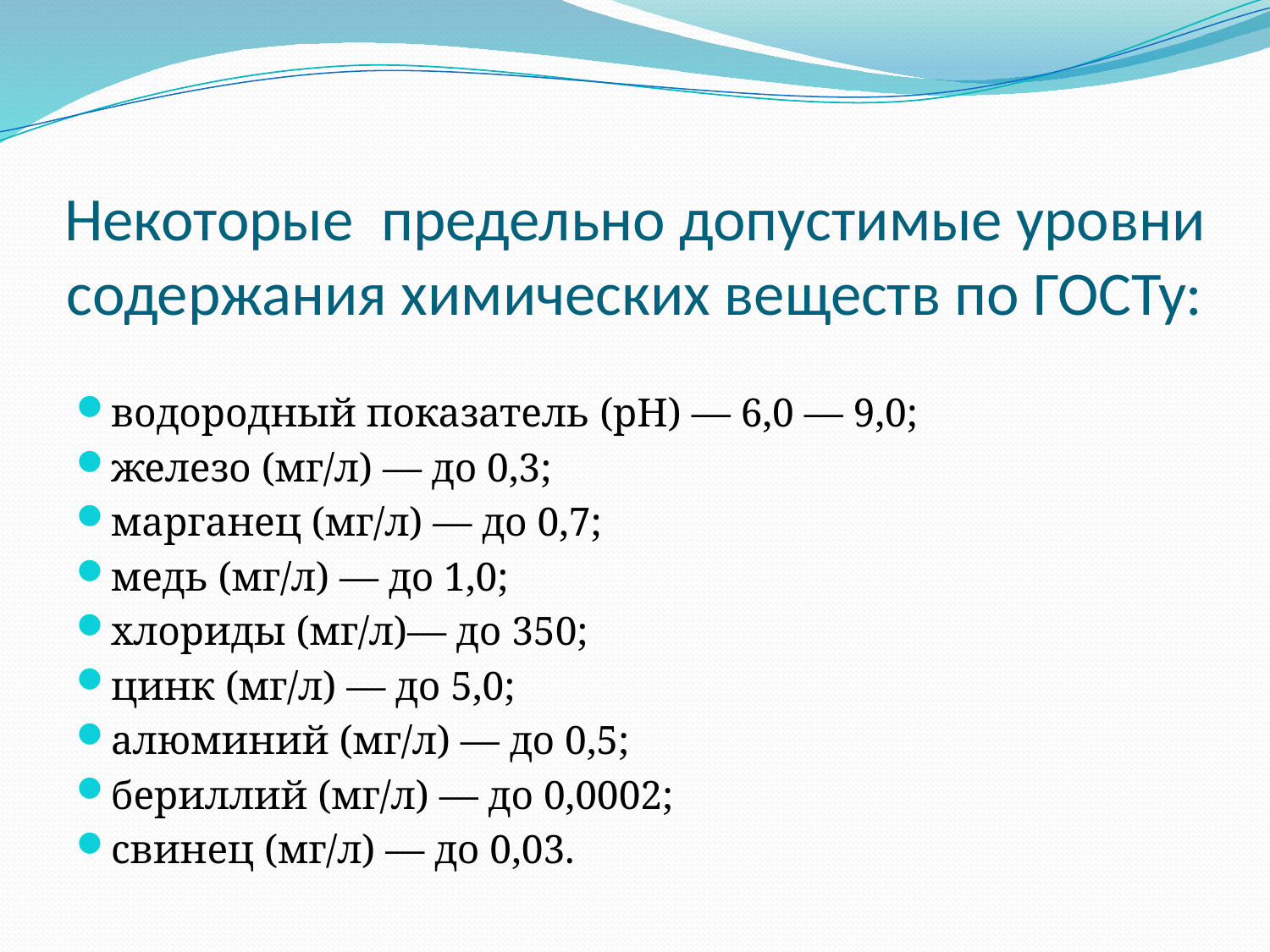

# Некоторые  предельно допустимые уровни содержания химических веществ по ГОСТу:

водородный показатель (рН) — 6,0 — 9,0;
железо (мг/л) — до 0,3;
марганец (мг/л) — до 0,7;
медь (мг/л) — до 1,0;
хлориды (мг/л)— до 350;
цинк (мг/л) — до 5,0;
алюминий (мг/л) — до 0,5;
бериллий (мг/л) — до 0,0002;
свинец (мг/л) — до 0,03.